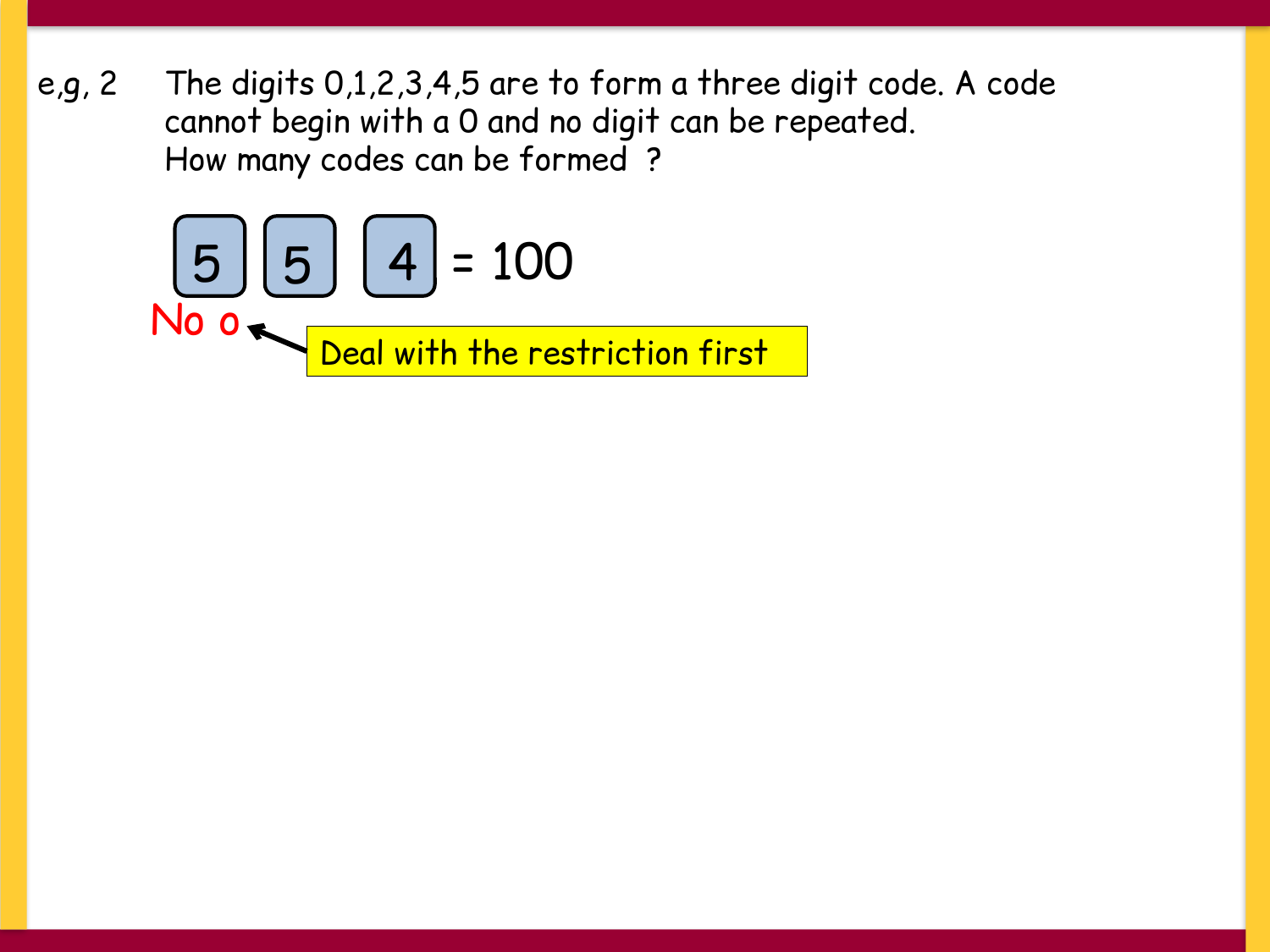

e,g, 2	The digits 0,1,2,3,4,5 are to form a three digit code. A code 	cannot begin with a 0 and no digit can be repeated.
	How many codes can be formed  ?

 = 100
 4
 5
 5
No o
Deal with the restriction first